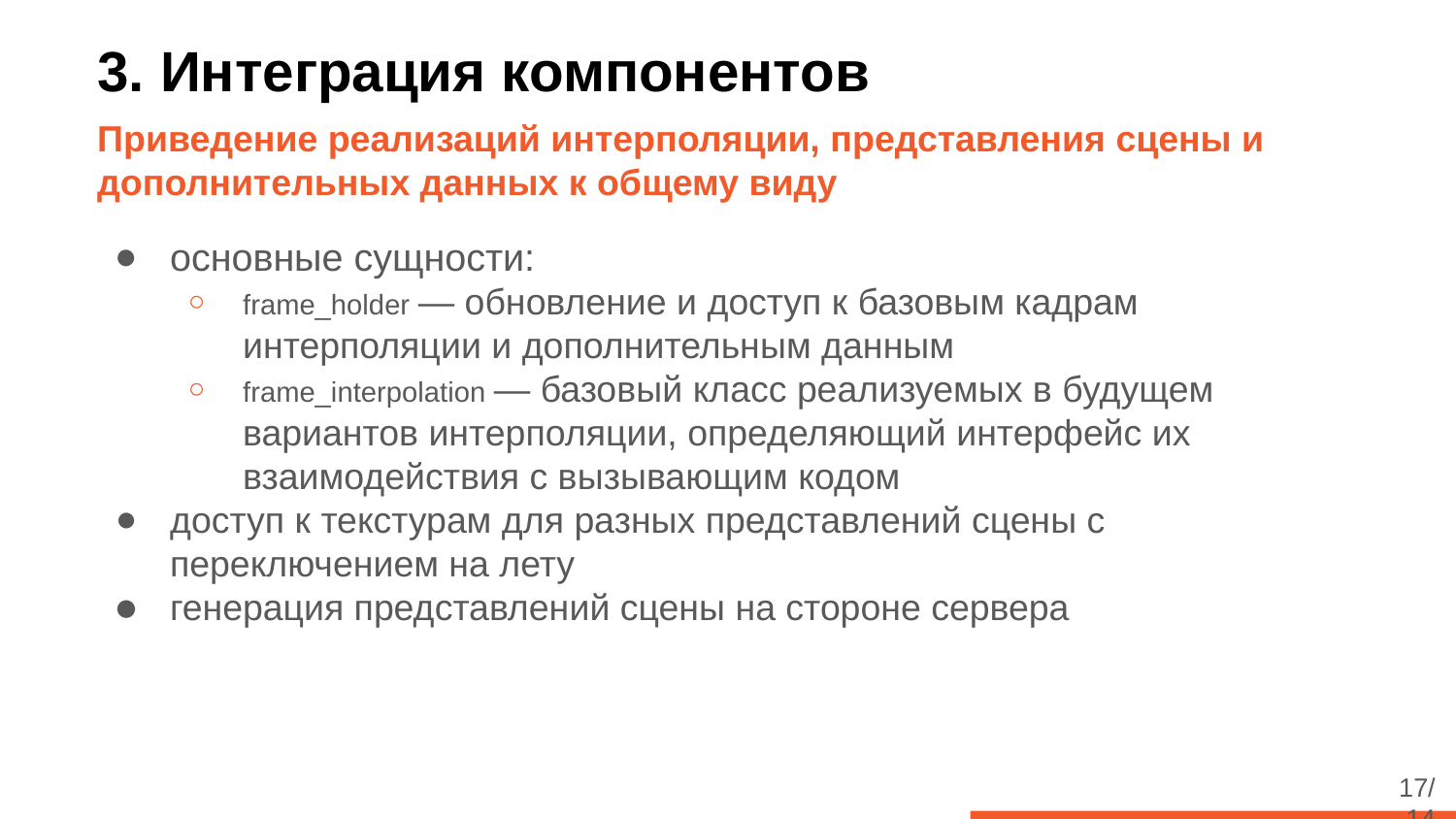

# 3. Интеграция компонентов
Приведение реализаций интерполяции, представления сцены и дополнительных данных к общему виду
основные сущности:
frame_holder — обновление и доступ к базовым кадрам интерполяции и дополнительным данным
frame_interpolation — базовый класс реализуемых в будущем вариантов интерполяции, определяющий интерфейс их взаимодействия с вызывающим кодом
доступ к текстурам для разных представлений сцены с переключением на лету
генерация представлений сцены на стороне сервера
17/14